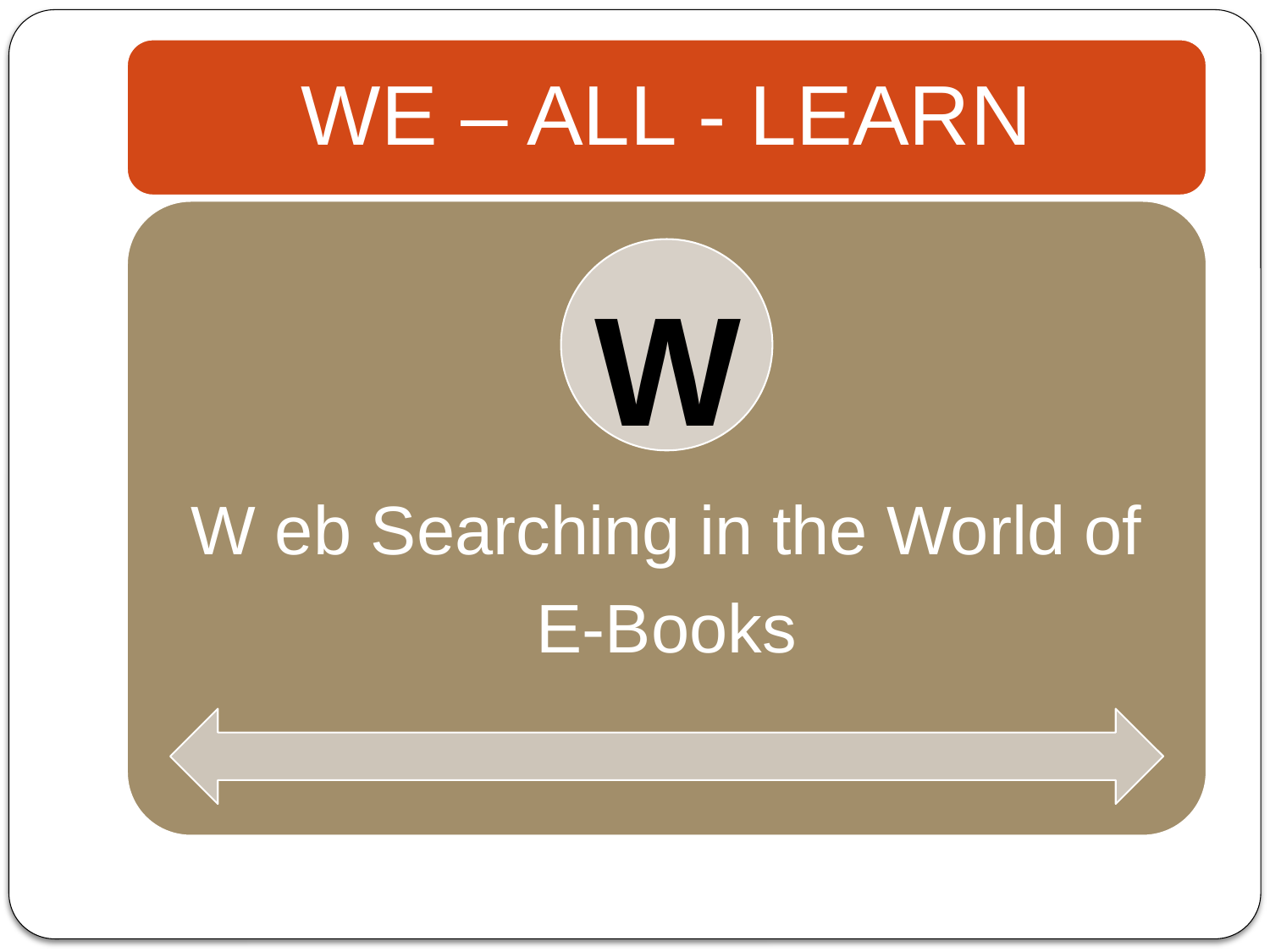

WE – ALL - LEARN
W eb Searching in the World of
E-Books
W